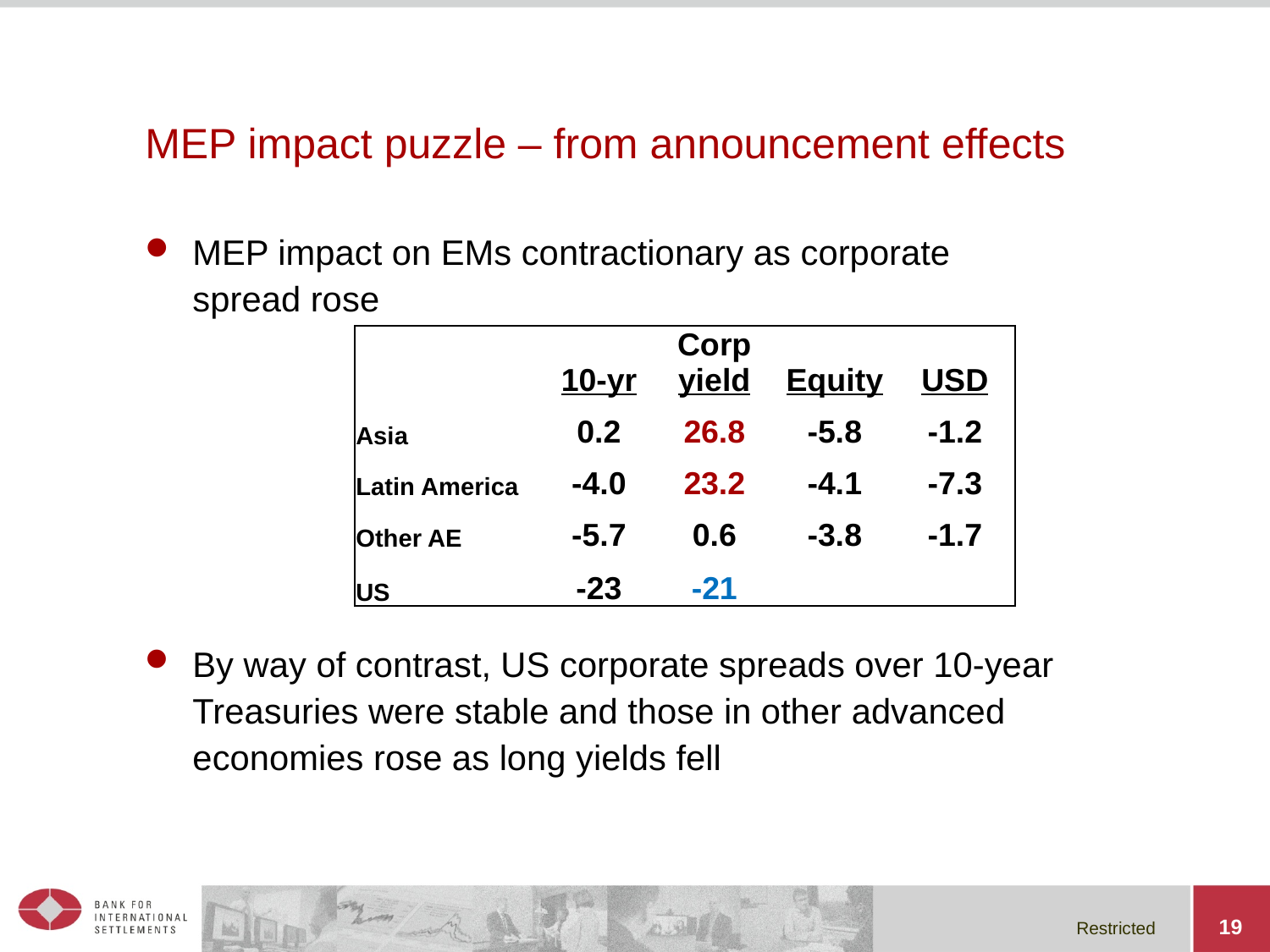

# MEP impact puzzle – from announcement effects
MEP impact on EMs contractionary as corporate spread rose

|  | 10-yr | Corp yield | Equity | USD |
| --- | --- | --- | --- | --- |
| Asia | 0.2 | 26.8 | -5.8 | -1.2 |
| Latin America | -4.0 | 23.2 | -4.1 | -7.3 |
| Other AE | -5.7 | 0.6 | -3.8 | -1.7 |
| US | -23 | -21 |  |  |
By way of contrast, US corporate spreads over 10-year Treasuries were stable and those in other advanced economies rose as long yields fell

19